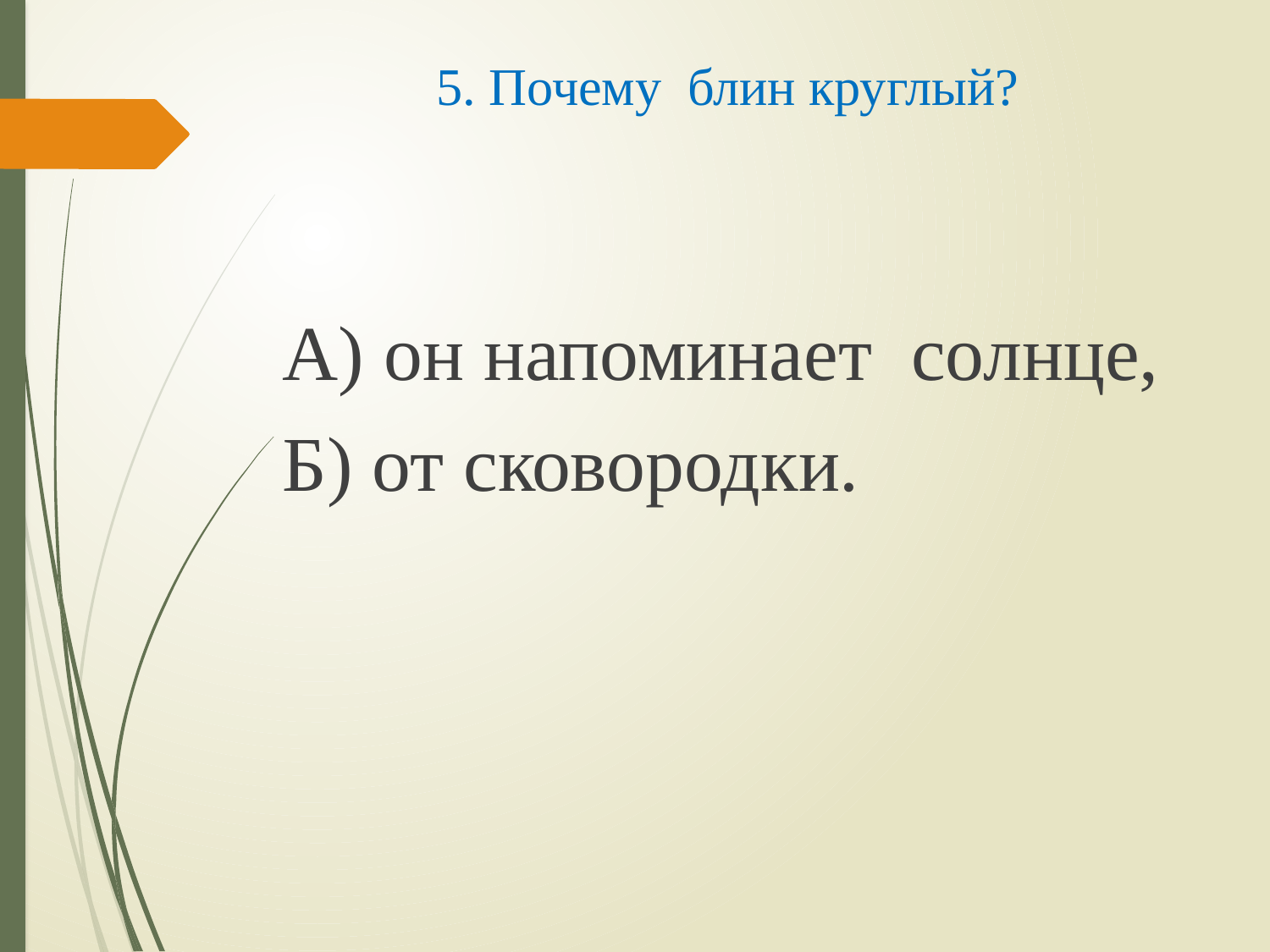

# 5. Почему  блин круглый?
А) он напоминает  солнце,
Б) от сковородки.